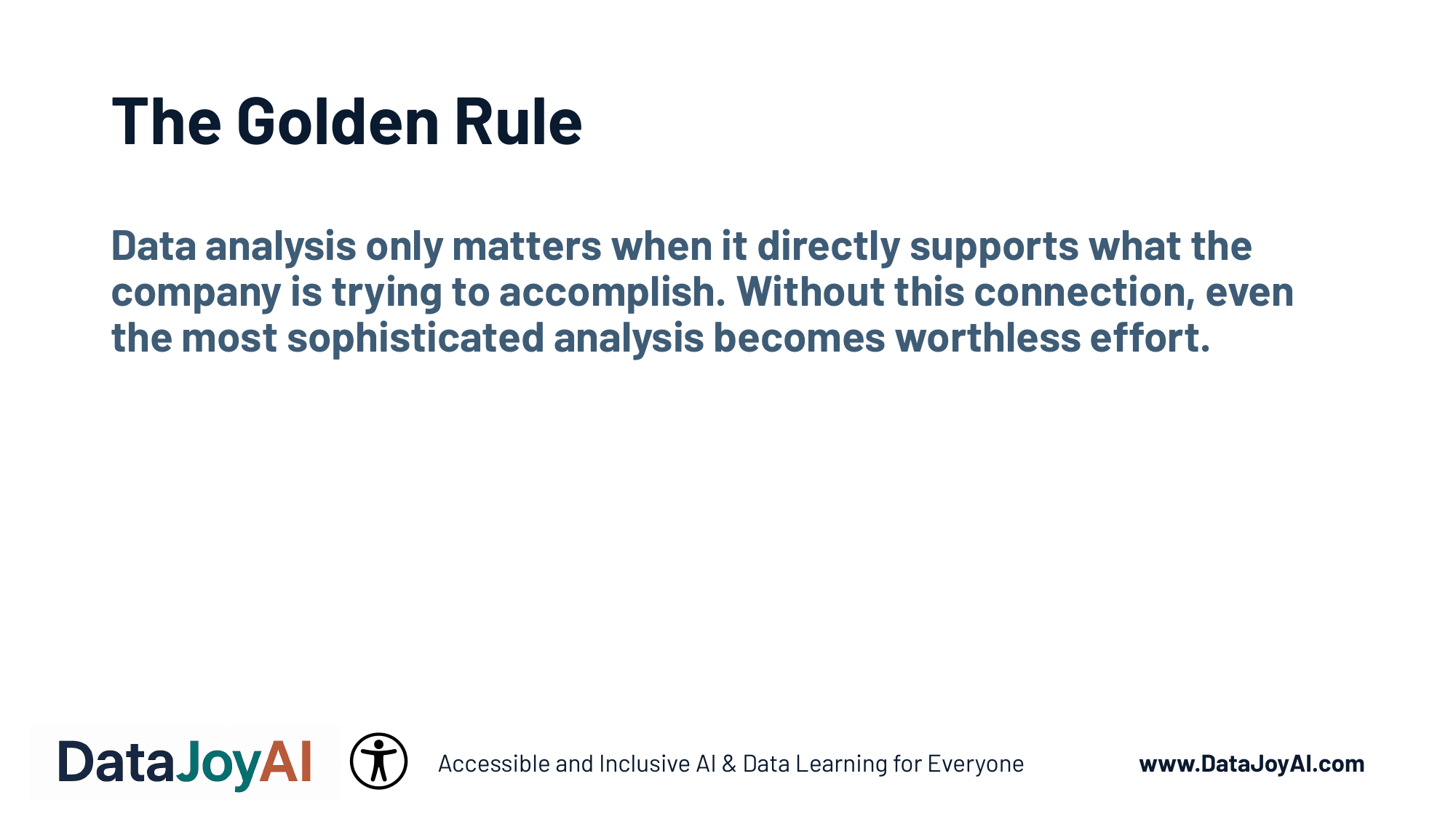

# The Golden Rule
Data analysis only matters when it directly supports what the company is trying to accomplish. Without this connection, even the most sophisticated analysis becomes worthless effort.